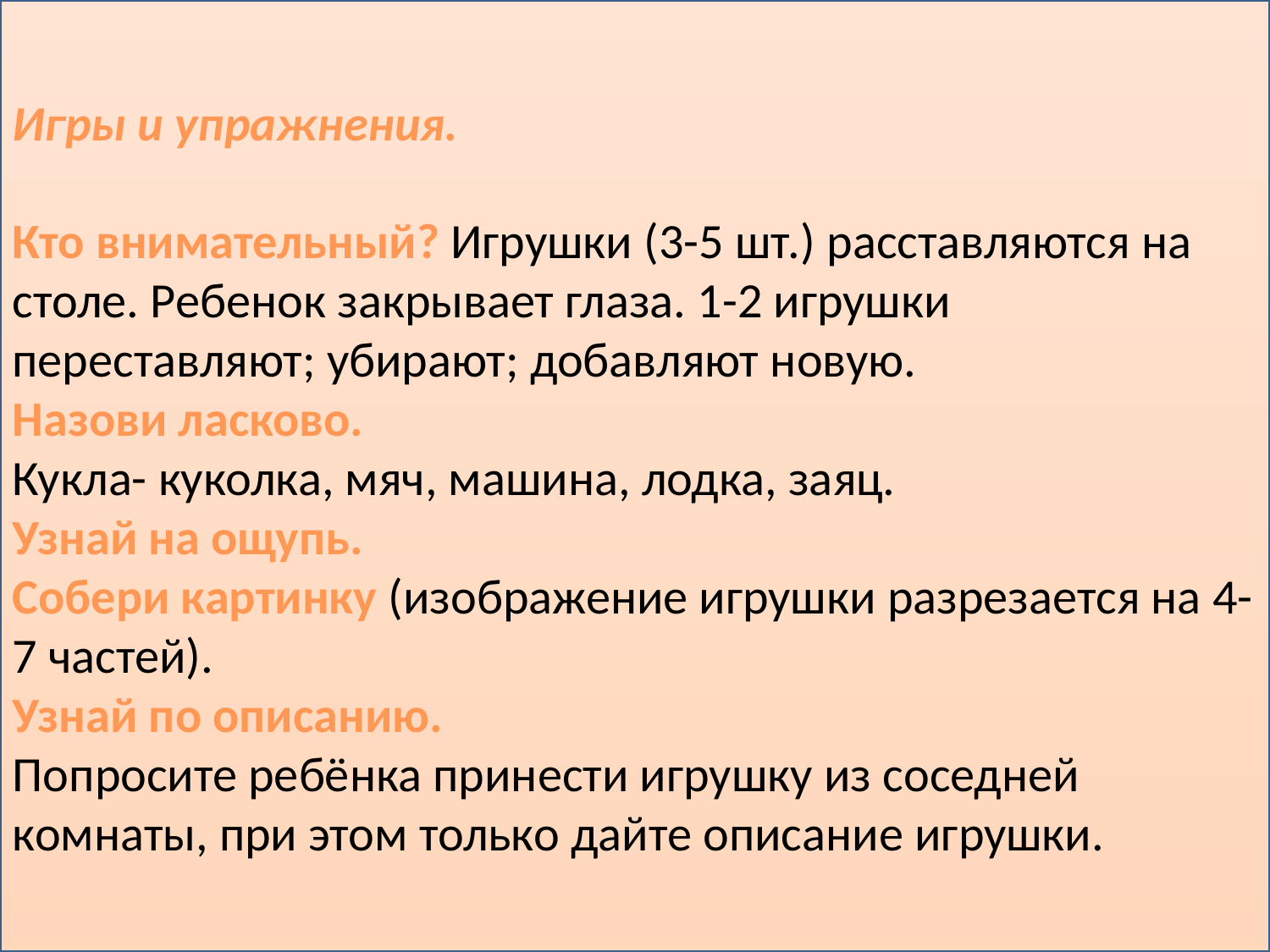

Игры и упражнения.
Кто внимательный? Игрушки (3-5 шт.) расставляются на столе. Ребенок закрывает глаза. 1-2 игрушки переставляют; убирают; добавляют новую.
Назови ласково.
Кукла- куколка, мяч, машина, лодка, заяц.
Узнай на ощупь.
Собери картинку (изображение игрушки разрезается на 4-7 частей).
Узнай по описанию.
Попросите ребёнка принести игрушку из соседней комнаты, при этом только дайте описание игрушки.